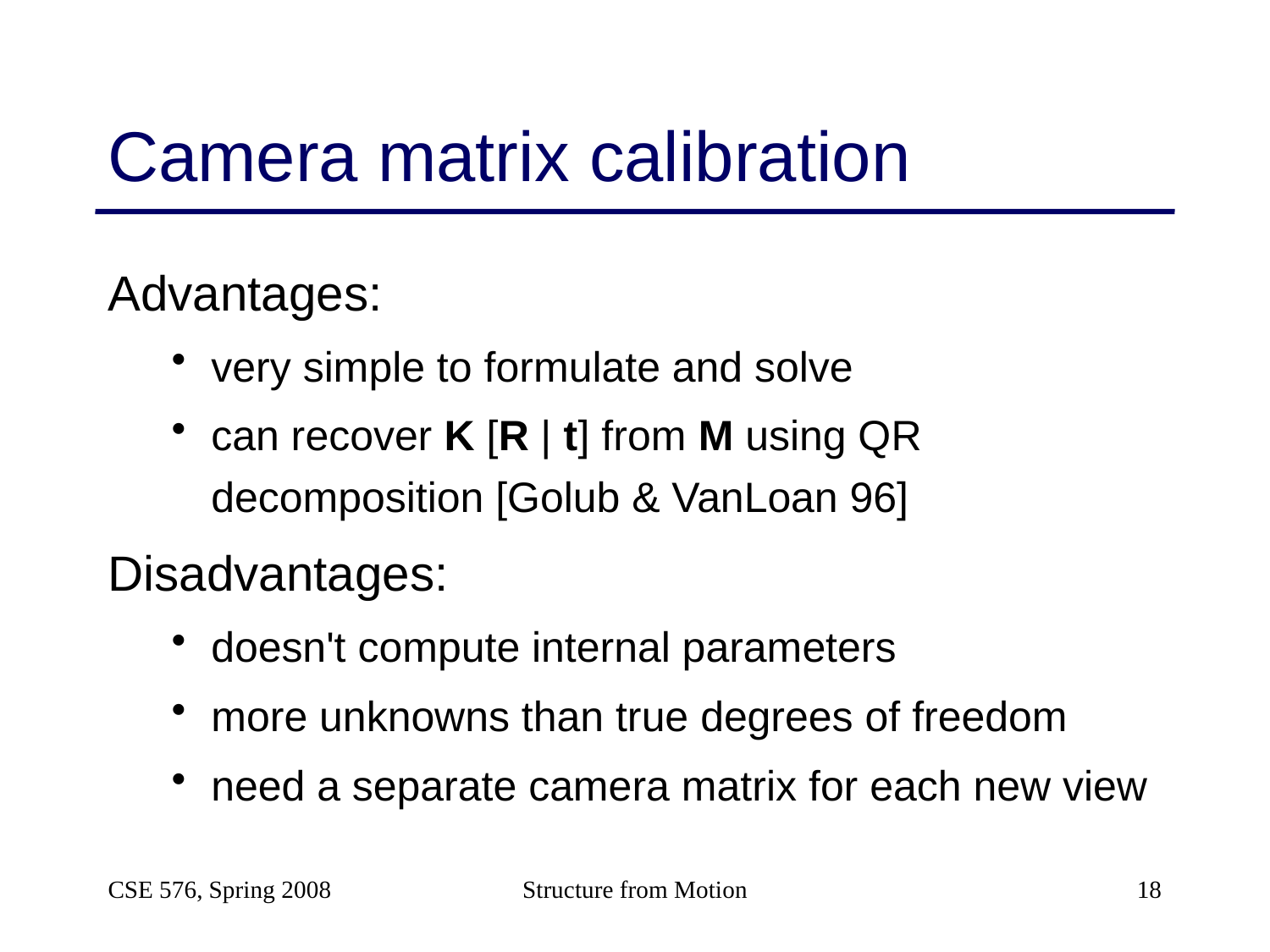

# Camera matrix calibration
Advantages:
very simple to formulate and solve
can recover K [R | t] from M using QR decomposition [Golub & VanLoan 96]
Disadvantages:
doesn't compute internal parameters
more unknowns than true degrees of freedom
need a separate camera matrix for each new view
CSE 576, Spring 2008
Structure from Motion
18